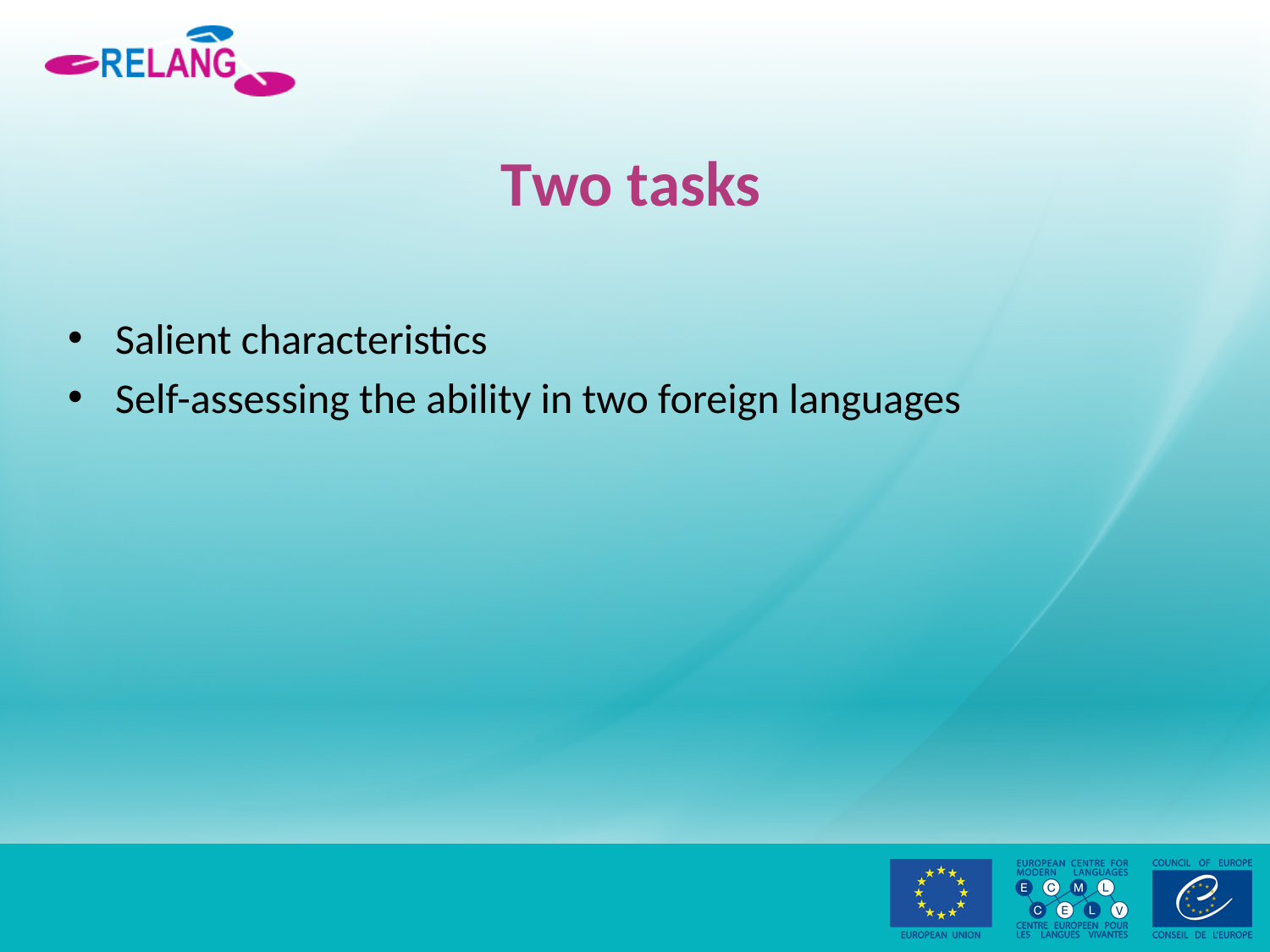

# Two tasks

Salient characteristics
Self-assessing the ability in two foreign languages